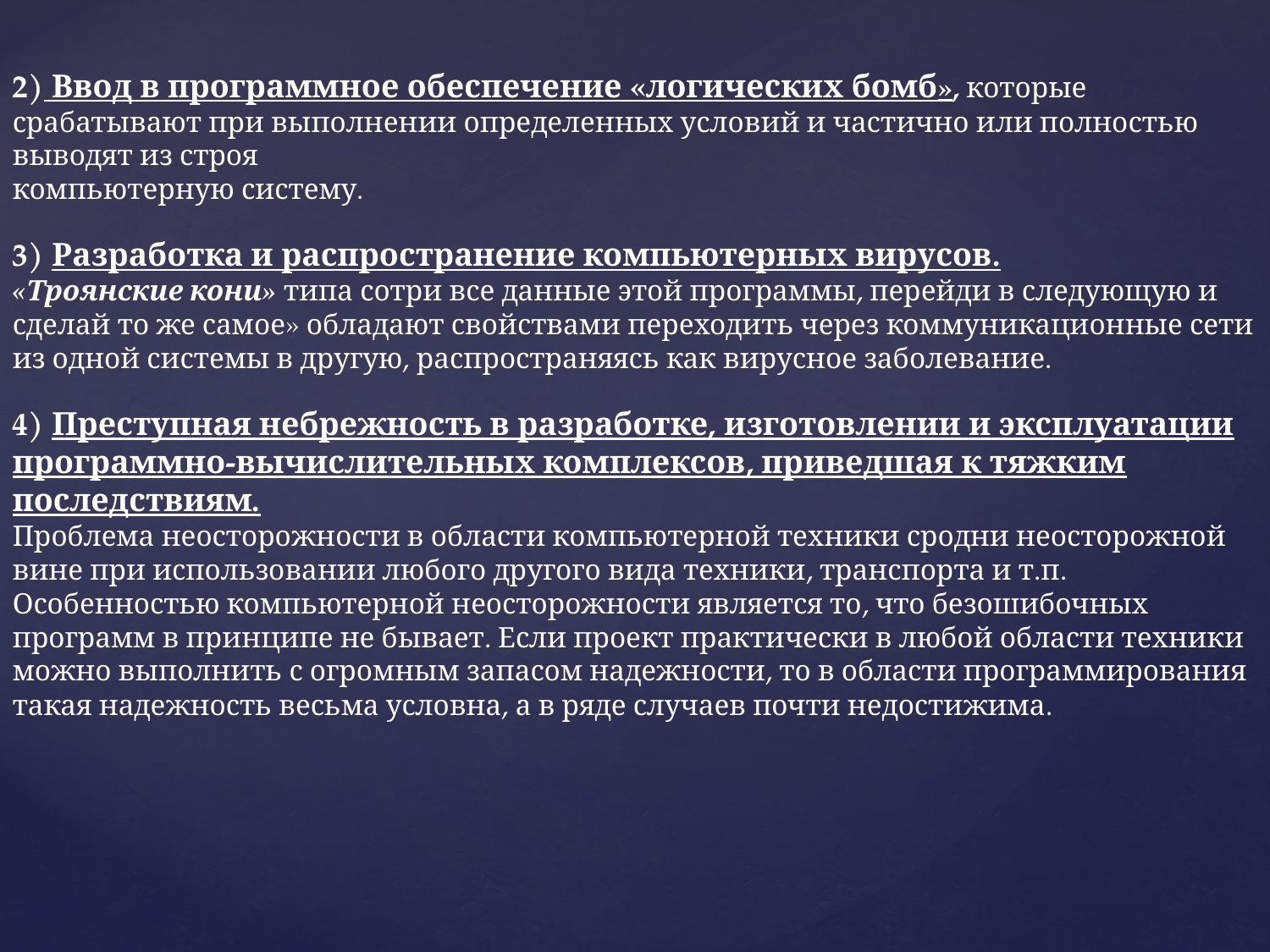

2) Ввод в программное обеспечение «логических бомб», которые срабатывают при выполнении определенных условий и частично или полностью выводят из строя
компьютерную систему.

3) Разработка и распространение компьютерных вирусов.
«Троянские кони» типа сотри все данные этой программы, перейди в следующую и сделай то же самое» обладают свойствами переходить через коммуникационные сети из одной системы в другую, распространяясь как вирусное заболевание.

4) Преступная небрежность в разработке, изготовлении и эксплуатации программно-вычислительных комплексов, приведшая к тяжким последствиям.
Проблема неосторожности в области компьютерной техники сродни неосторожной вине при использовании любого другого вида техники, транспорта и т.п.
Особенностью компьютерной неосторожности является то, что безошибочных программ в принципе не бывает. Если проект практически в любой области техники можно выполнить с огромным запасом надежности, то в области программирования такая надежность весьма условна, а в ряде случаев почти недостижима.